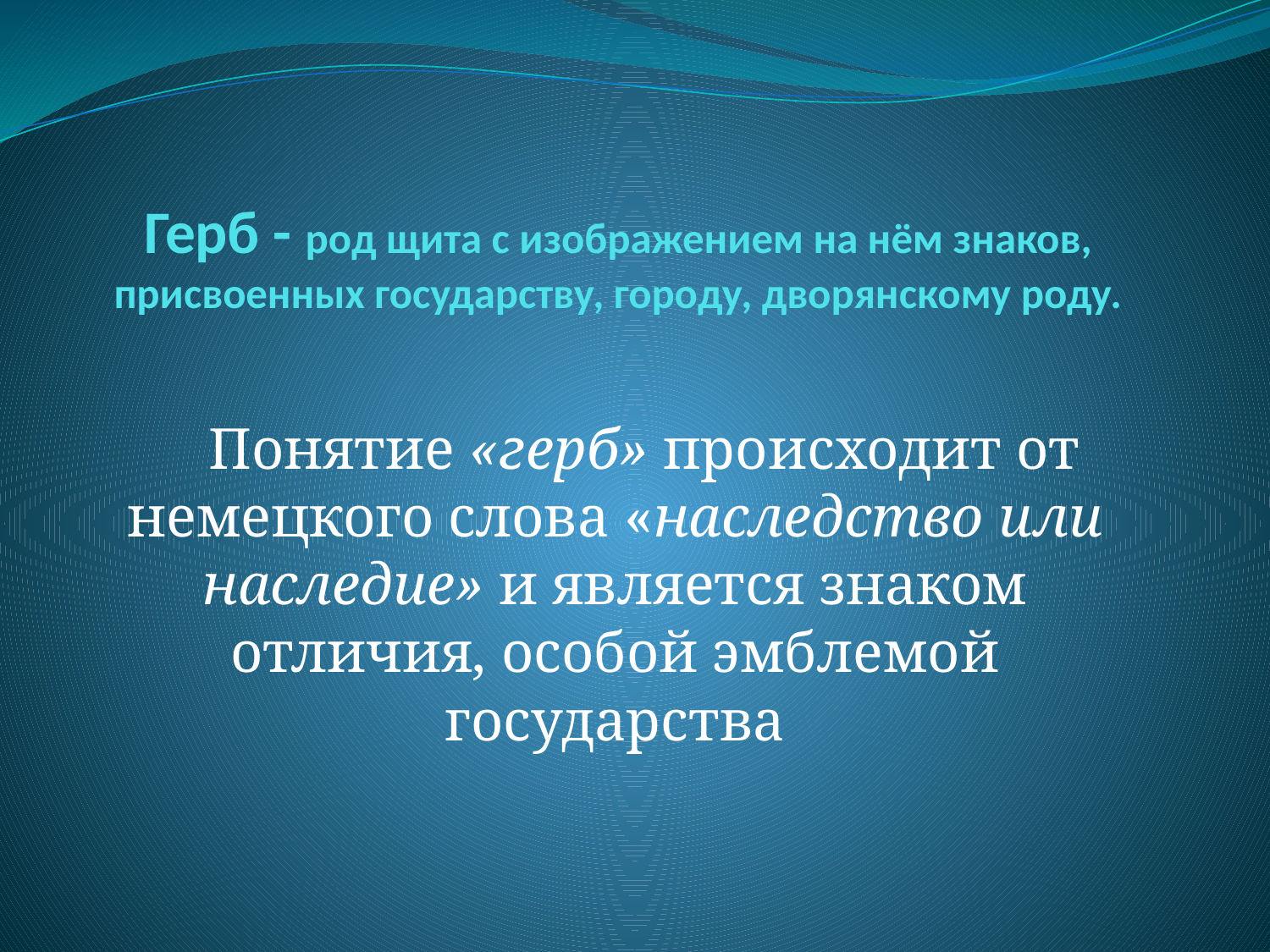

# Герб - род щита с изображением на нём знаков, присвоенных государству, городу, дворянскому роду.
    Понятие «герб» происходит от немецкого слова «наследство или наследие» и является знаком отличия, особой эмблемой государства